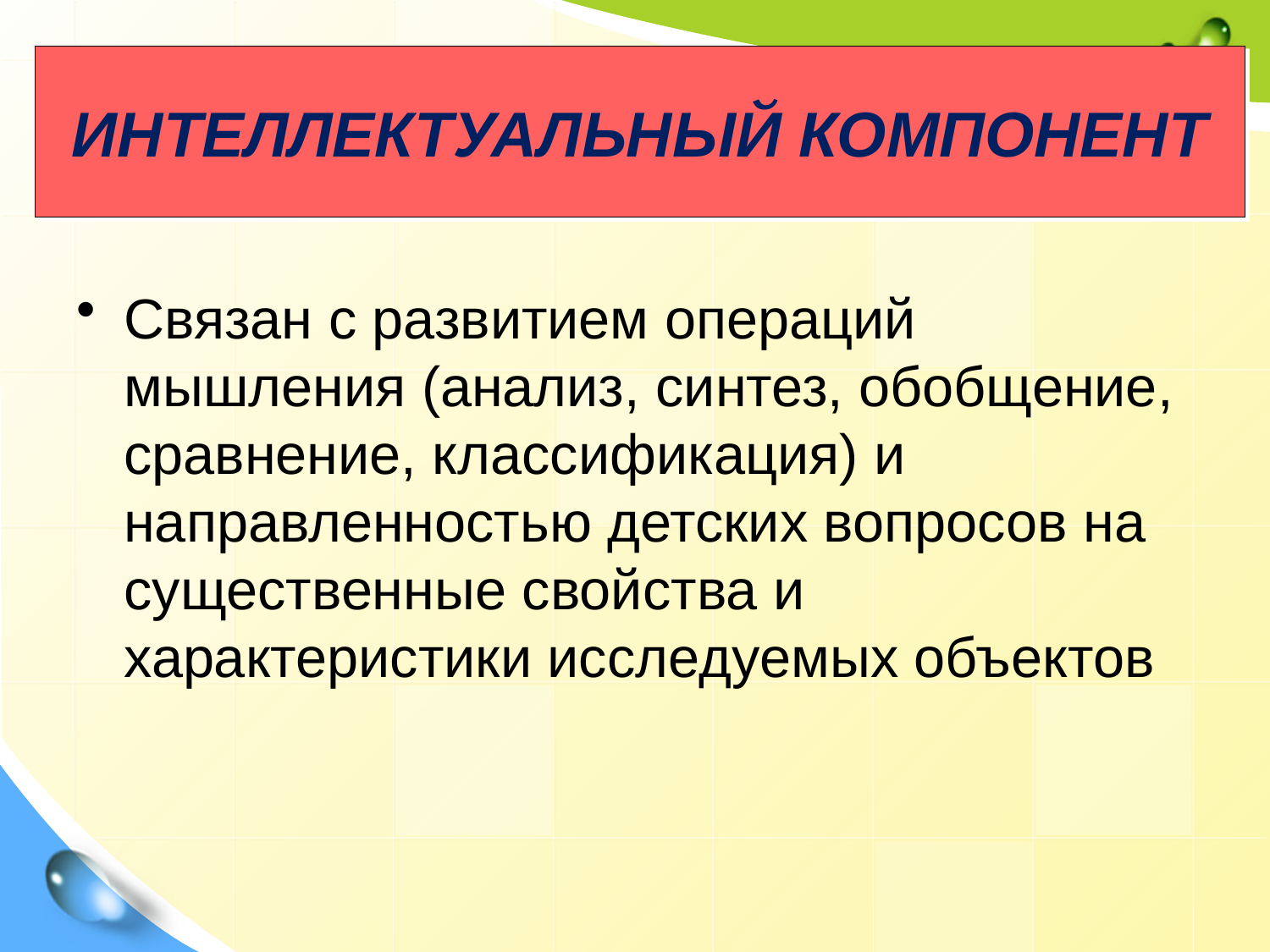

# ИНТЕЛЛЕКТУАЛЬНЫЙ КОМПОНЕНТ
Связан с развитием операций мышления (анализ, синтез, обобщение, сравнение, классификация) и направленностью детских вопросов на существенные свойства и характеристики исследуемых объектов